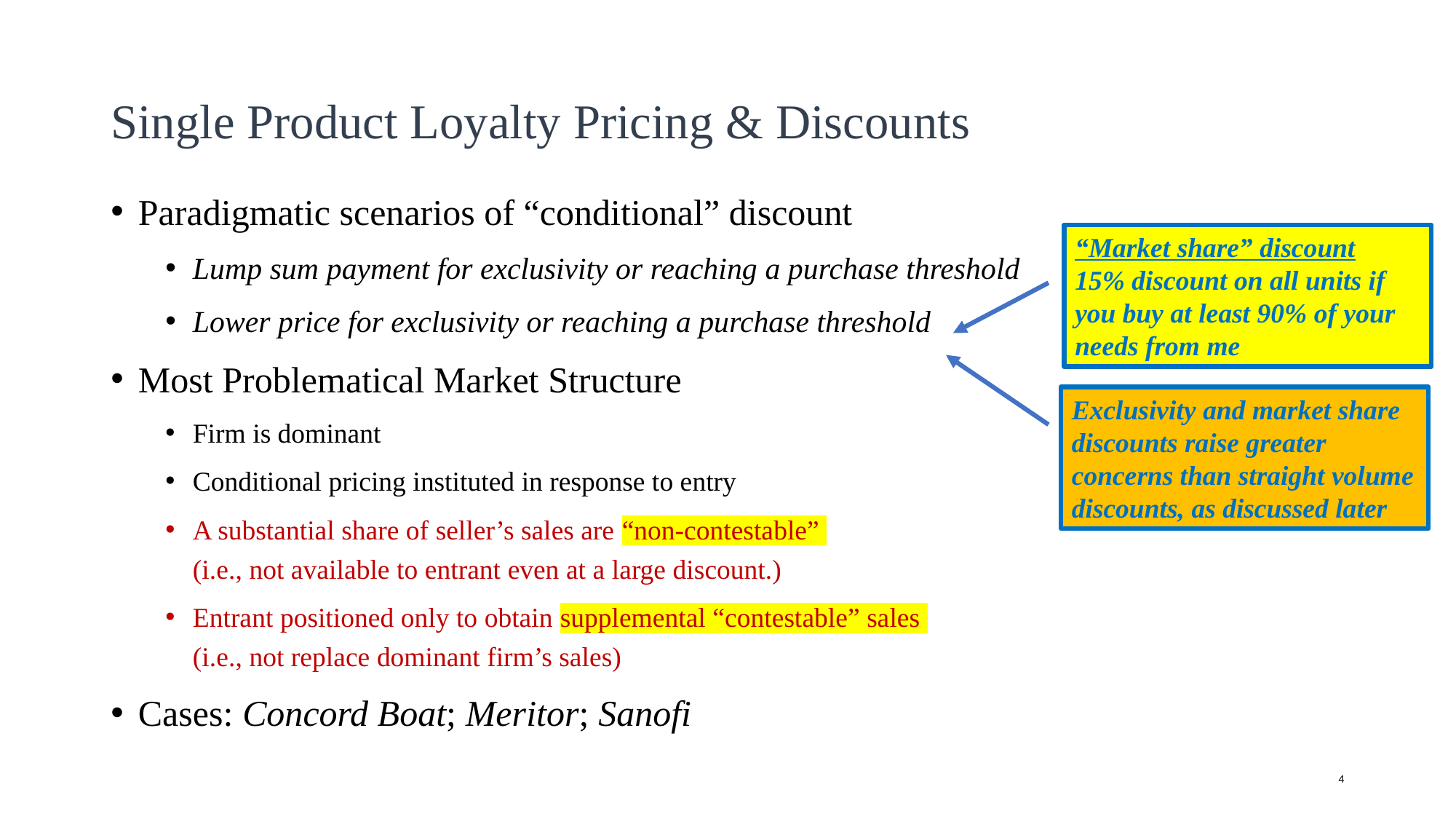

# Single Product Loyalty Pricing & Discounts
Paradigmatic scenarios of “conditional” discount
Lump sum payment for exclusivity or reaching a purchase threshold
Lower price for exclusivity or reaching a purchase threshold
Most Problematical Market Structure
Firm is dominant
Conditional pricing instituted in response to entry
A substantial share of seller’s sales are “non-contestable”
(i.e., not available to entrant even at a large discount.)
Entrant positioned only to obtain supplemental “contestable” sales
(i.e., not replace dominant firm’s sales)
Cases: Concord Boat; Meritor; Sanofi

“Market share” discount
15% discount on all units if you buy at least 90% of your needs from me
Exclusivity and market share discounts raise greater concerns than straight volume discounts, as discussed later
4